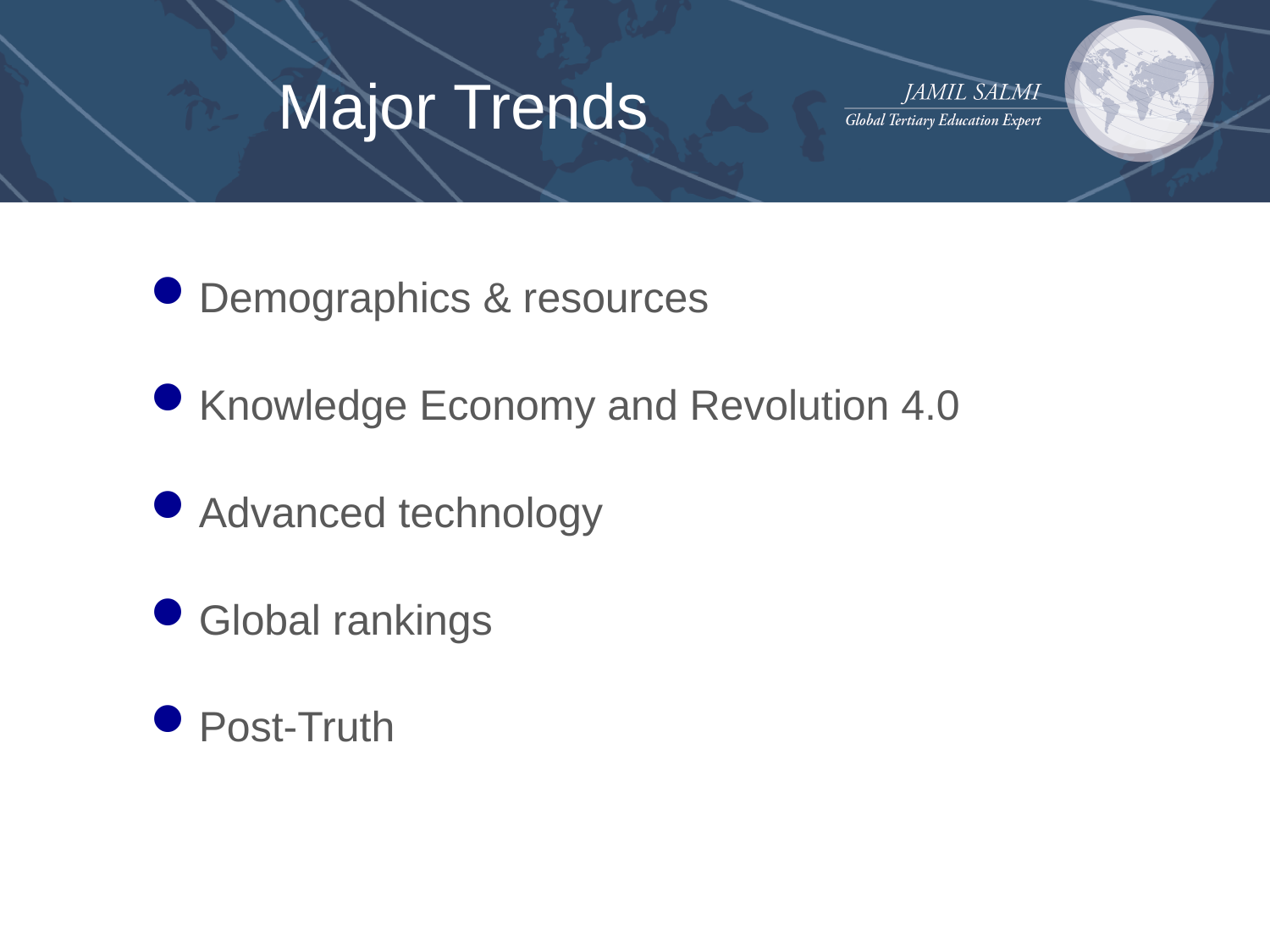

# Major Trends
Demographics & resources
Knowledge Economy and Revolution 4.0
Advanced technology
Global rankings
Post-Truth